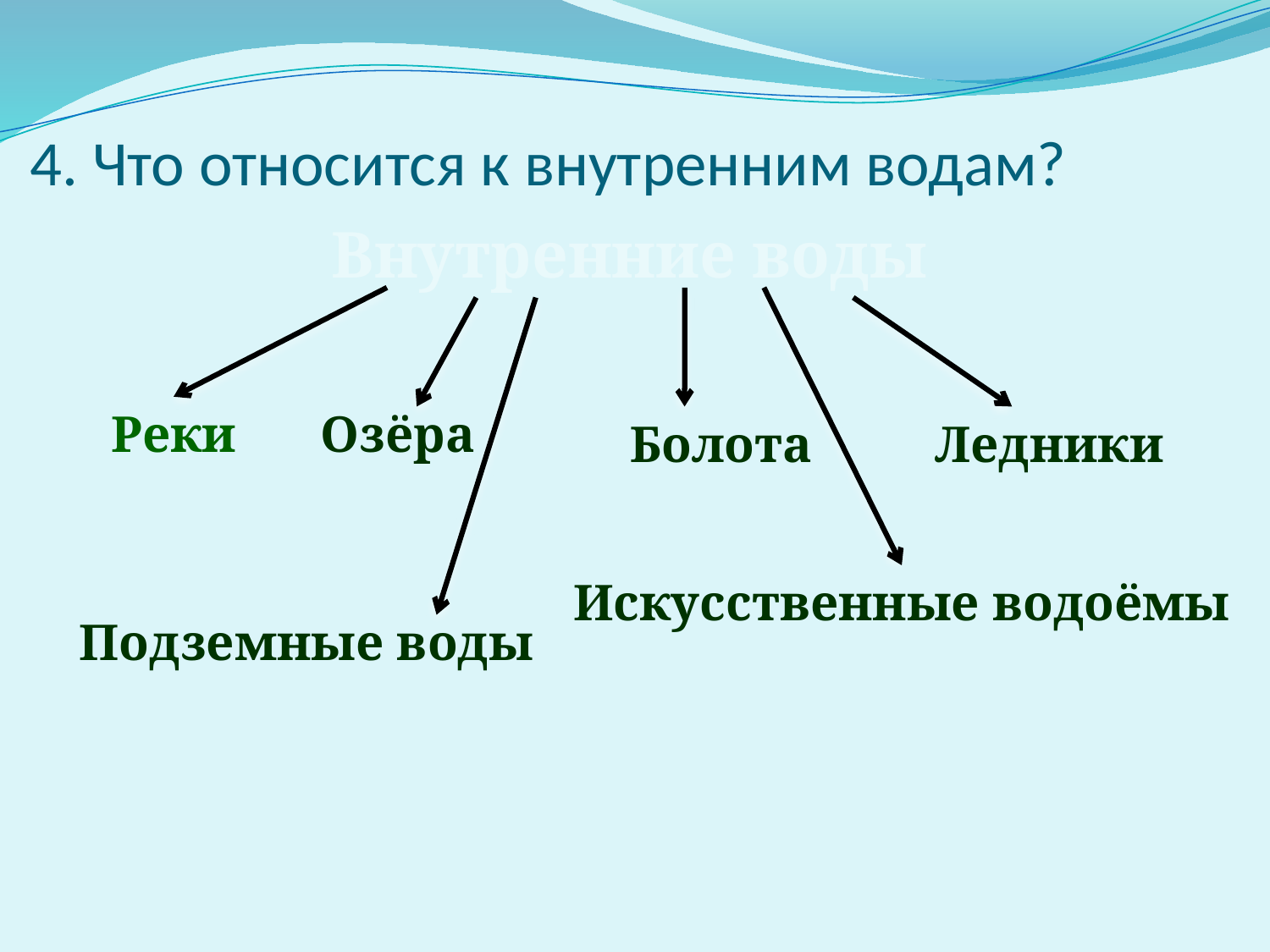

# 4. Что относится к внутренним водам?
Внутренние воды
Реки
Озёра
Болота
Ледники
Искусственные водоёмы
Подземные воды